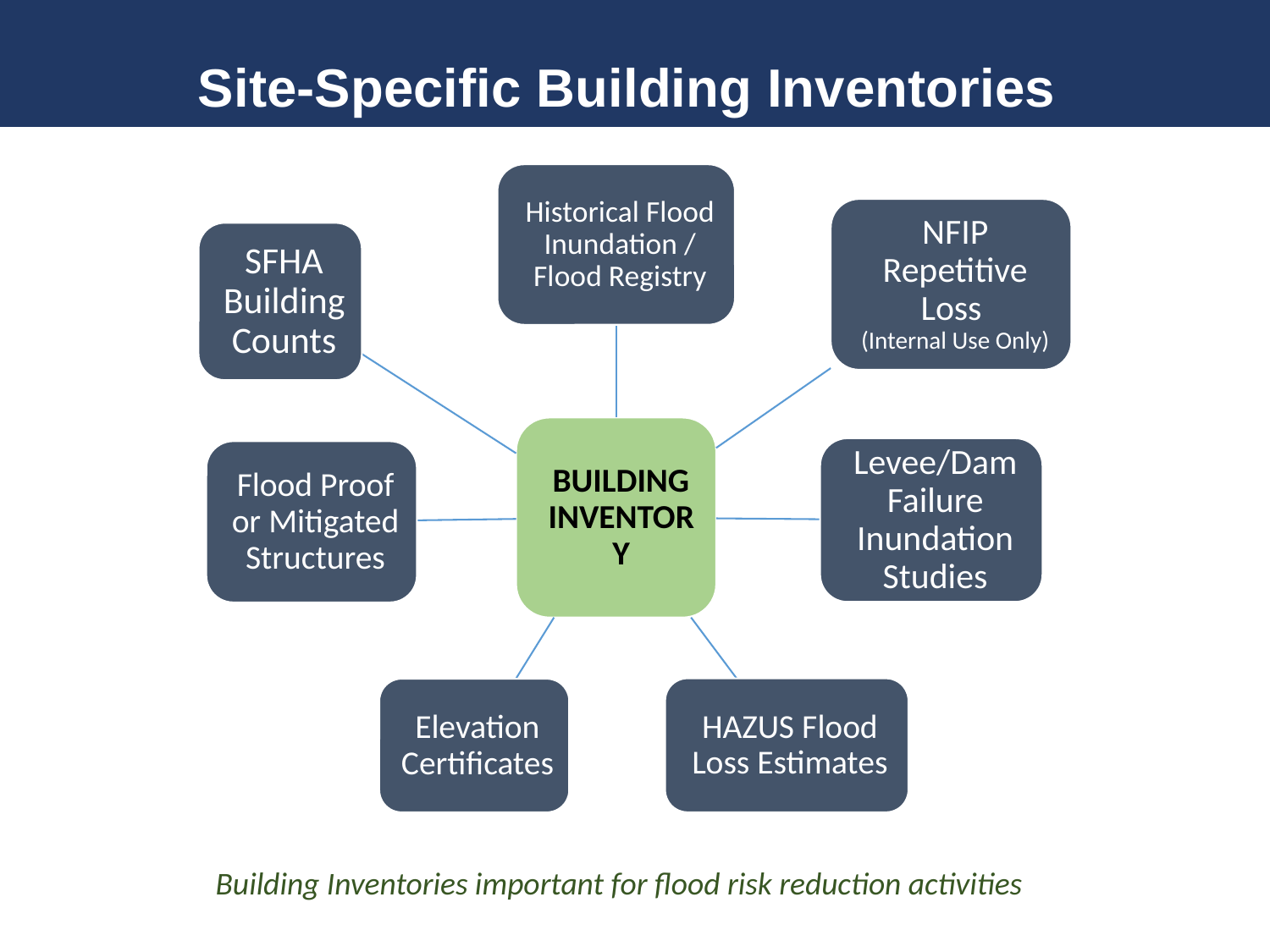

Site-Specific Building Inventories

BUILDING INVENTORY
Historical Flood Inundation / Flood Registry
NFIP Repetitive Loss
(Internal Use Only)
Levee/Dam Failure Inundation
Studies
HAZUS Flood Loss Estimates
Elevation Certificates
Flood Proof or Mitigated Structures
SFHA Building Counts
Building Inventories important for flood risk reduction activities